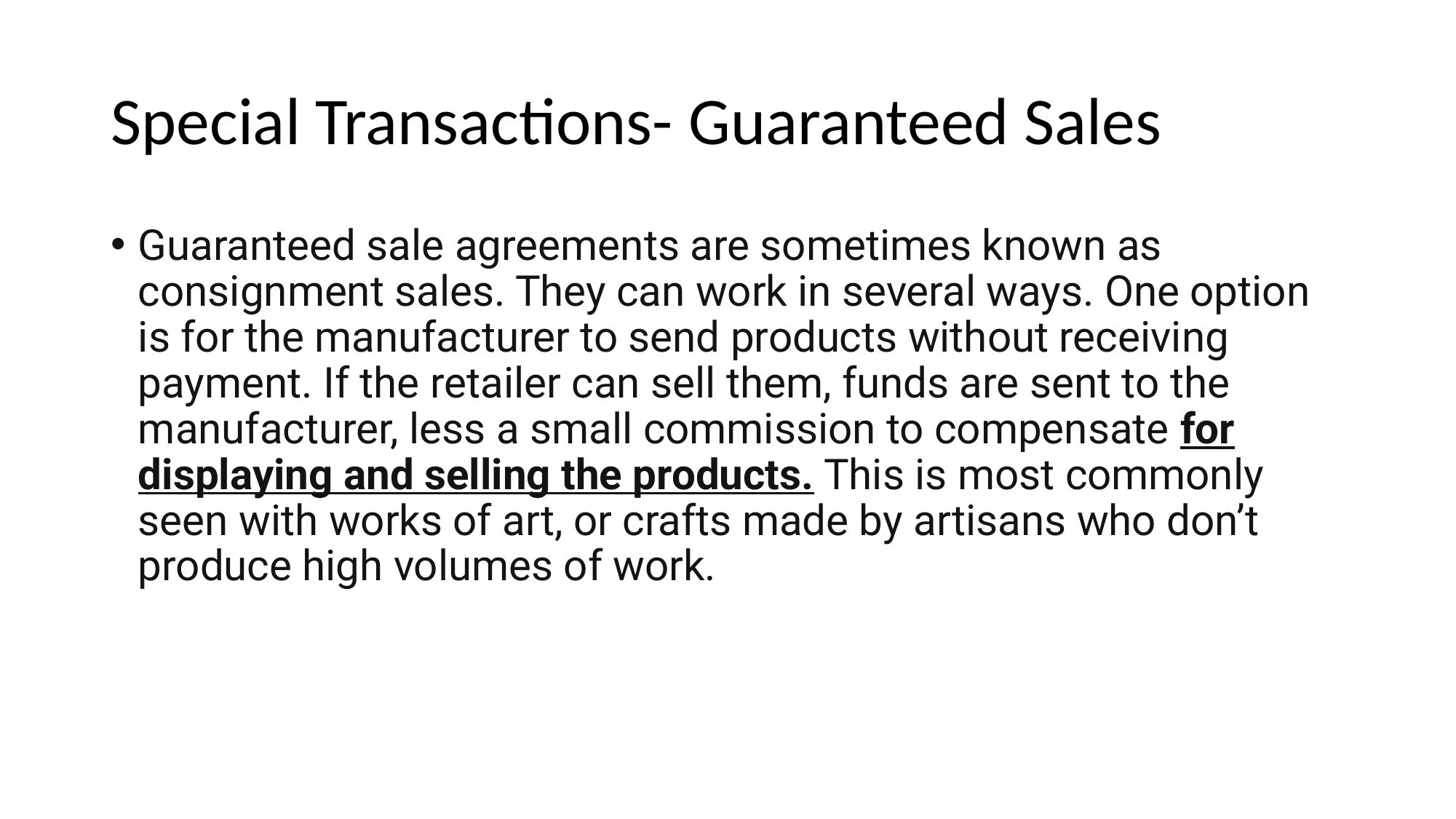

# Special Transactions- Guaranteed Sales
Guaranteed sale agreements are sometimes known as consignment sales. They can work in several ways. One option is for the manufacturer to send products without receiving payment. If the retailer can sell them, funds are sent to the manufacturer, less a small commission to compensate for displaying and selling the products. This is most commonly seen with works of art, or crafts made by artisans who don’t produce high volumes of work.